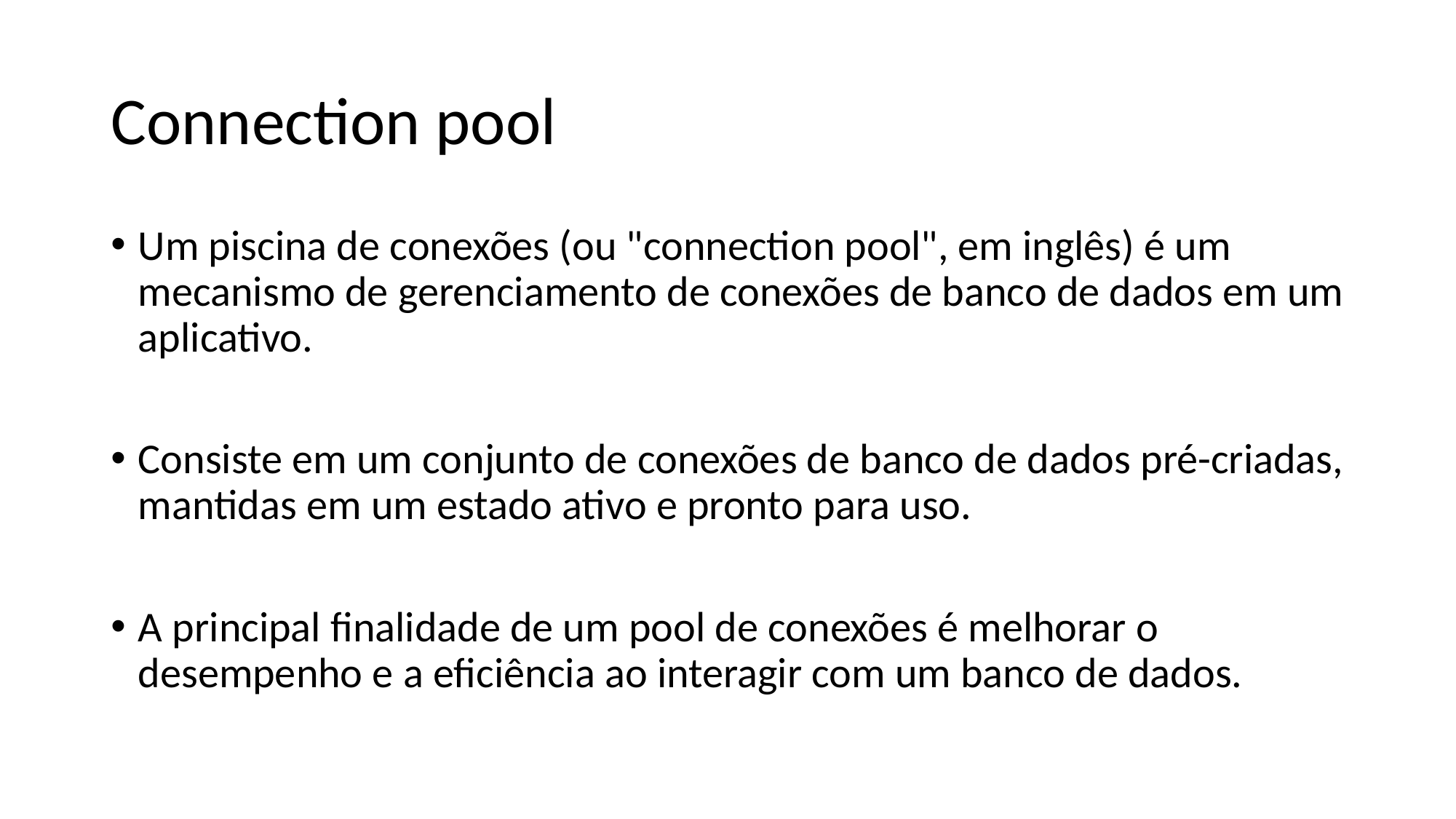

# Connection pool
Um piscina de conexões (ou "connection pool", em inglês) é um mecanismo de gerenciamento de conexões de banco de dados em um aplicativo.

Consiste em um conjunto de conexões de banco de dados pré-criadas, mantidas em um estado ativo e pronto para uso.

A principal finalidade de um pool de conexões é melhorar o desempenho e a eficiência ao interagir com um banco de dados.